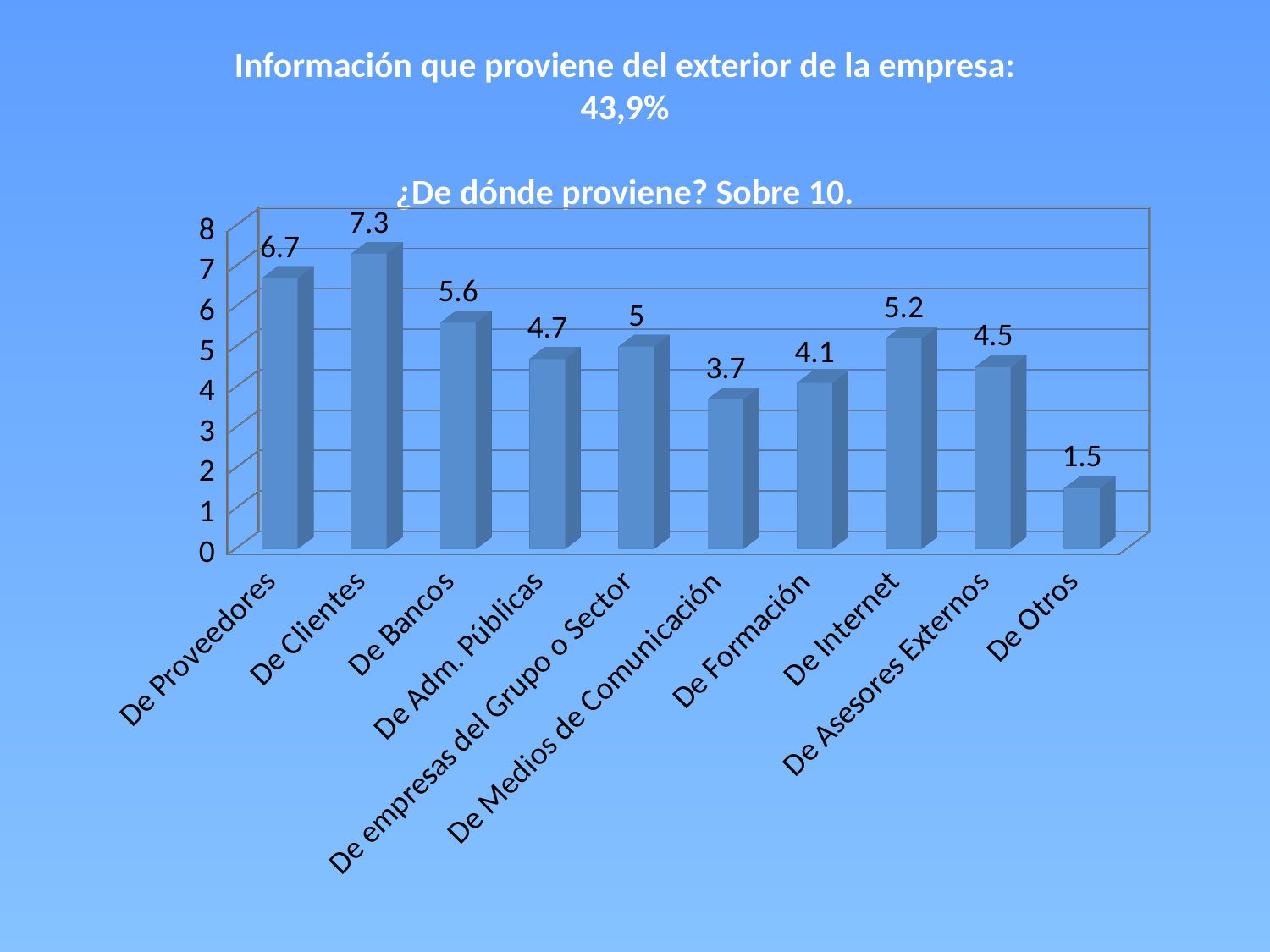

Información que proviene del exterior de la empresa: 43,9%

¿De dónde proviene? Sobre 10.

[unsupported chart]